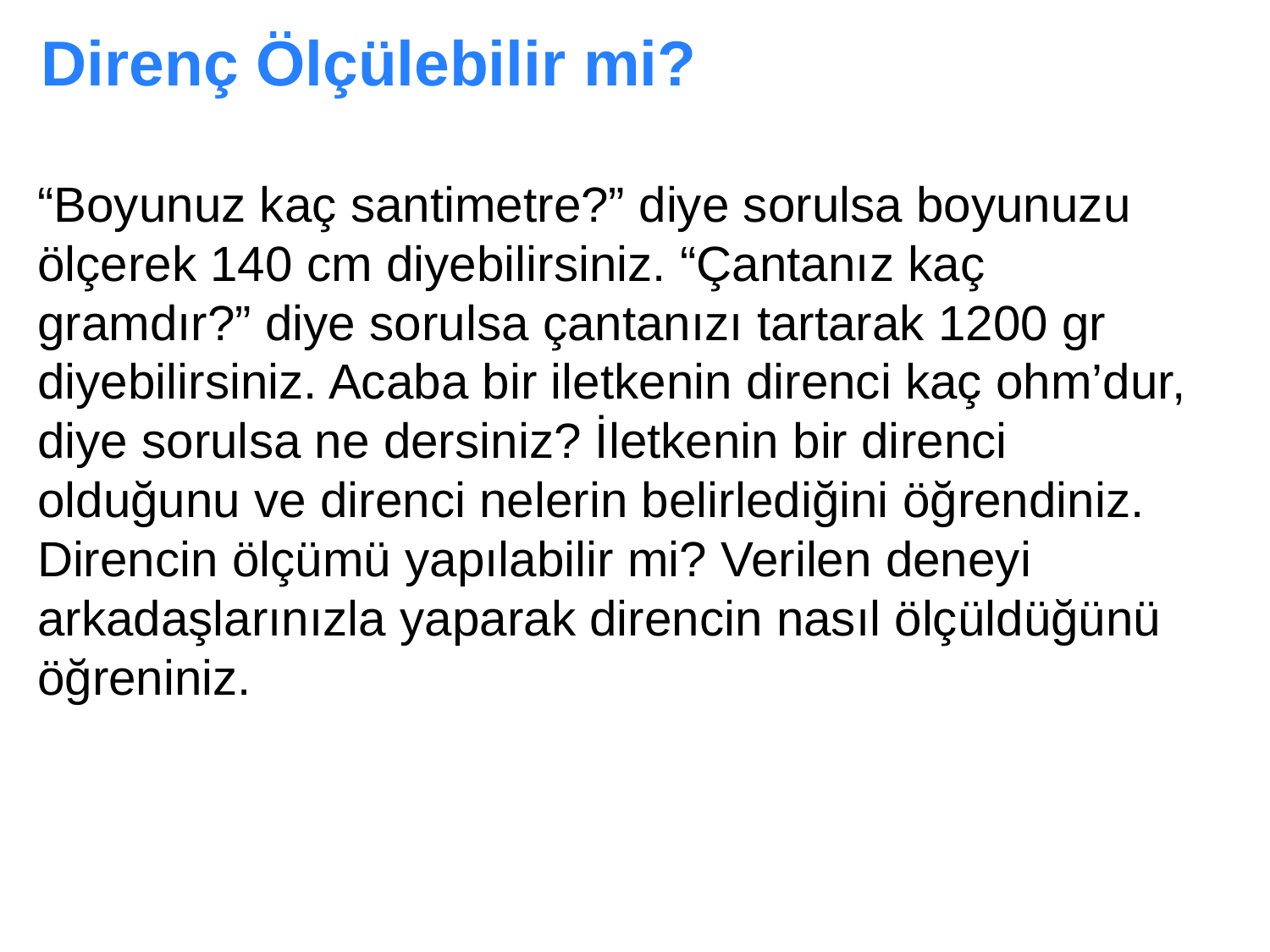

Direnç Ölçülebilir mi?
“Boyunuz kaç santimetre?” diye sorulsa boyunuzu ölçerek 140 cm diyebilirsiniz. “Çantanız kaç gramdır?” diye sorulsa çantanızı tartarak 1200 gr diyebilirsiniz. Acaba bir iletkenin direnci kaç ohm’dur, diye sorulsa ne dersiniz? İletkenin bir direnci olduğunu ve direnci nelerin belirlediğini öğrendiniz. Direncin ölçümü yapılabilir mi? Verilen deneyi arkadaşlarınızla yaparak direncin nasıl ölçüldüğünü öğreniniz.